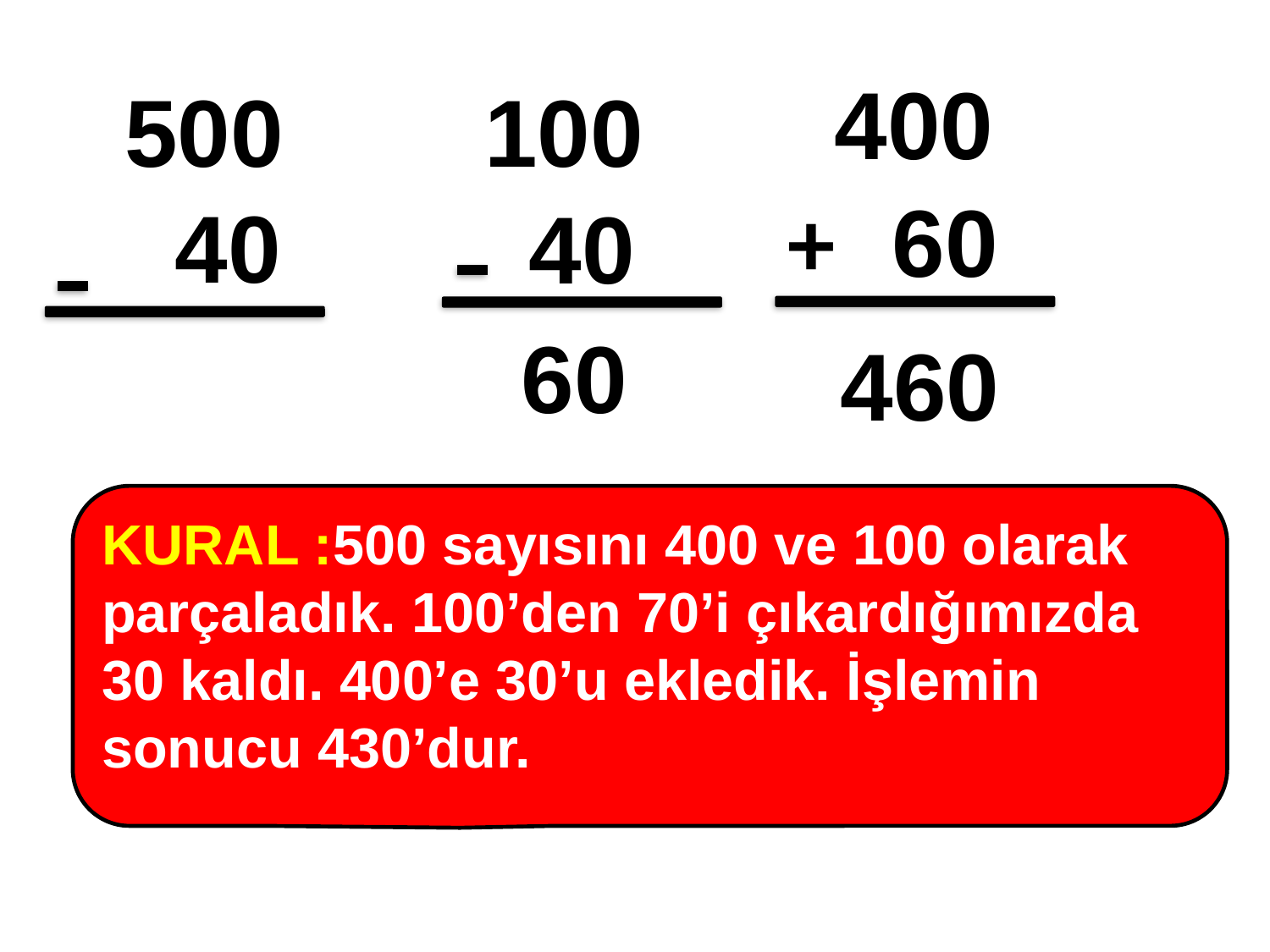

400
500
100
+
60
40
40

60
460
KURAL :500 sayısını 400 ve 100 olarak parçaladık. 100’den 70’i çıkardığımızda 30 kaldı. 400’e 30’u ekledik. İşlemin
sonucu 430’dur.